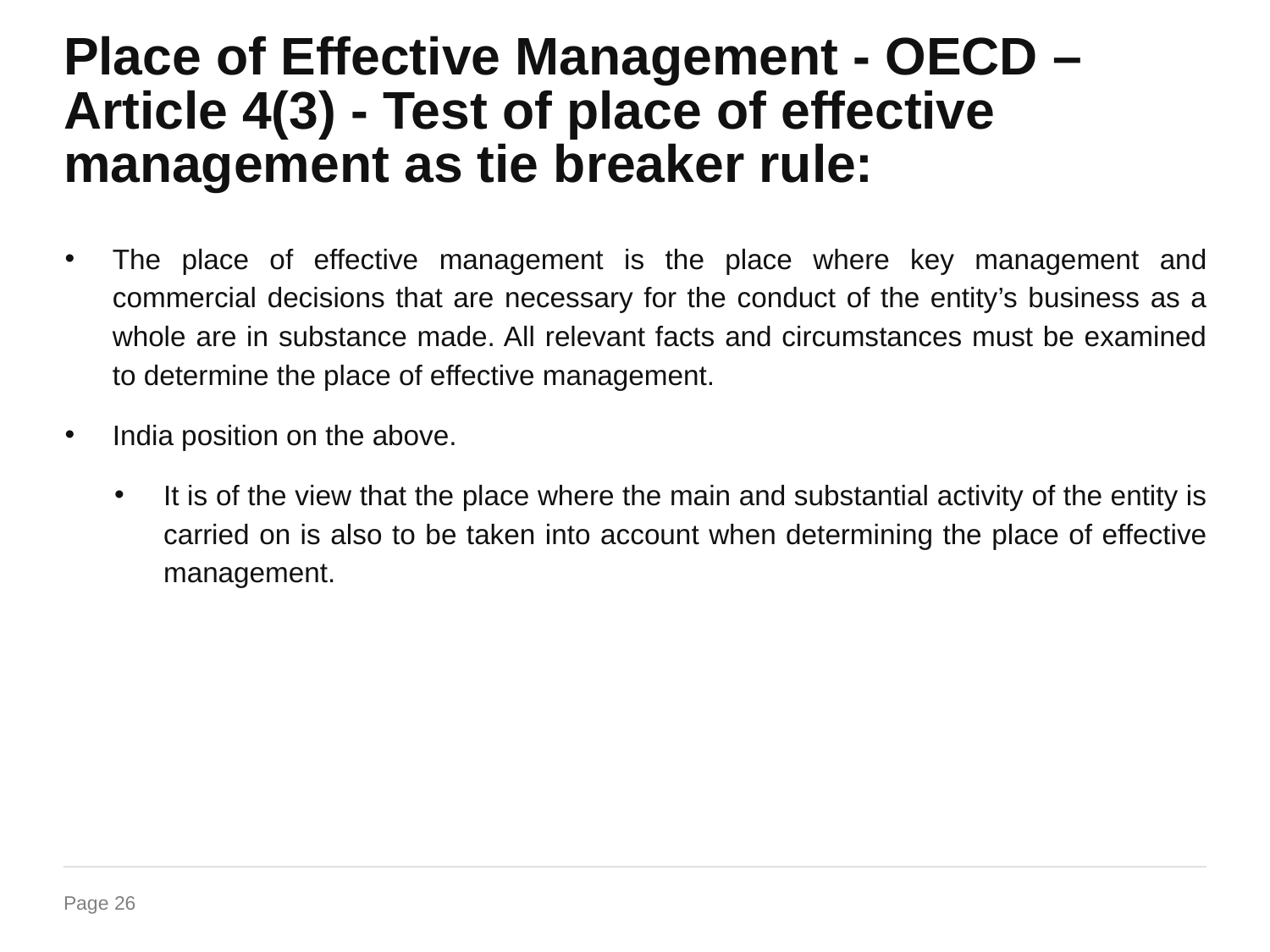

# Place of Effective Management - OECD – Article 4(3) - Test of place of effective management as tie breaker rule:
The place of effective management is the place where key management and commercial decisions that are necessary for the conduct of the entity’s business as a whole are in substance made. All relevant facts and circumstances must be examined to determine the place of effective management.
India position on the above.
It is of the view that the place where the main and substantial activity of the entity is carried on is also to be taken into account when determining the place of effective management.